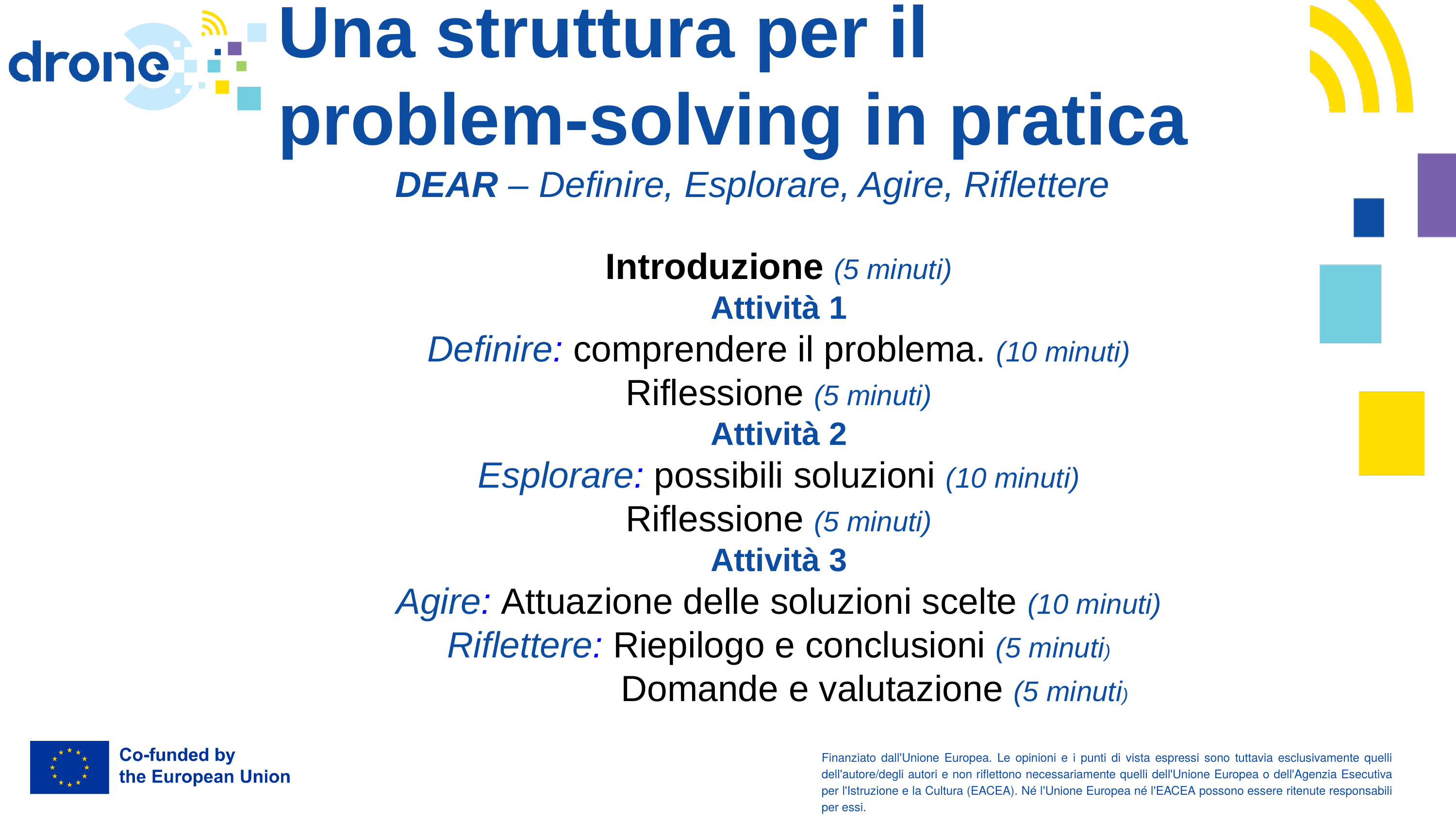

Una struttura per il problem-solving in pratica

DEAR – Definire, Esplorare, Agire, Riflettere
.
02.
Introduzione (5 minuti)
Attività 1
Definire: comprendere il problema. (10 minuti)
Riflessione (5 minuti)
Attività 2
Esplorare: possibili soluzioni (10 minuti)
Riflessione (5 minuti)
Attività 3
Agire: Attuazione delle soluzioni scelte (10 minuti)
Riflettere: Riepilogo e conclusioni (5 minuti)
                   Domande e valutazione (5 minuti)
0.
03.
04.

Finanziato dall'Unione Europea. Le opinioni e i punti di vista espressi sono tuttavia esclusivamente quelli dell'autore/degli autori e non riflettono necessariamente quelli dell'Unione Europea o dell'Agenzia Esecutiva per l'Istruzione e la Cultura (EACEA). Né l'Unione Europea né l'EACEA possono essere ritenute responsabili per essi.